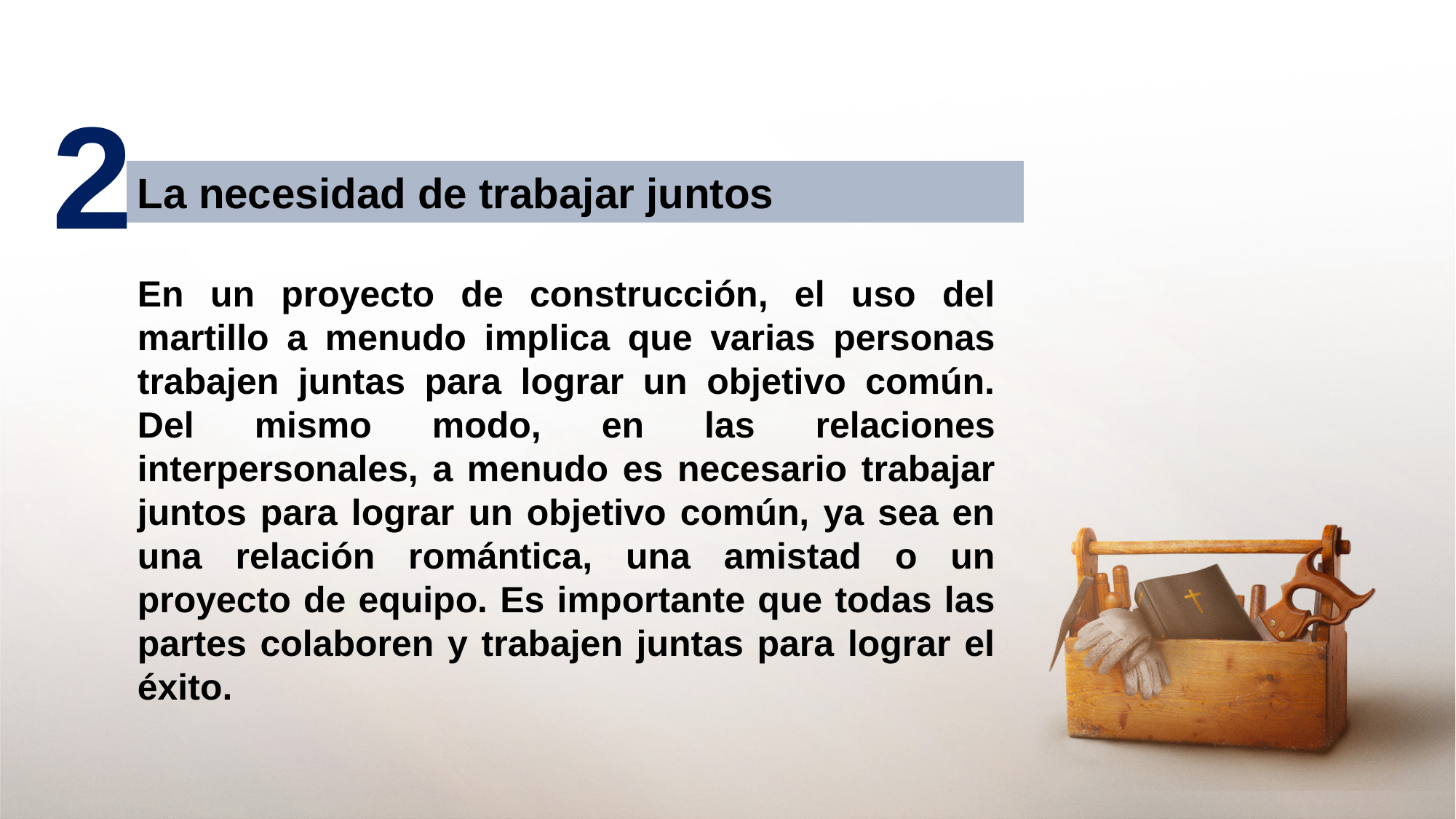

2
La necesidad de trabajar juntos
En un proyecto de construcción, el uso del martillo a menudo implica que varias personas trabajen juntas para lograr un objetivo común. Del mismo modo, en las relaciones interpersonales, a menudo es necesario trabajar juntos para lograr un objetivo común, ya sea en una relación romántica, una amistad o un proyecto de equipo. Es importante que todas las partes colaboren y trabajen juntas para lograr el éxito.